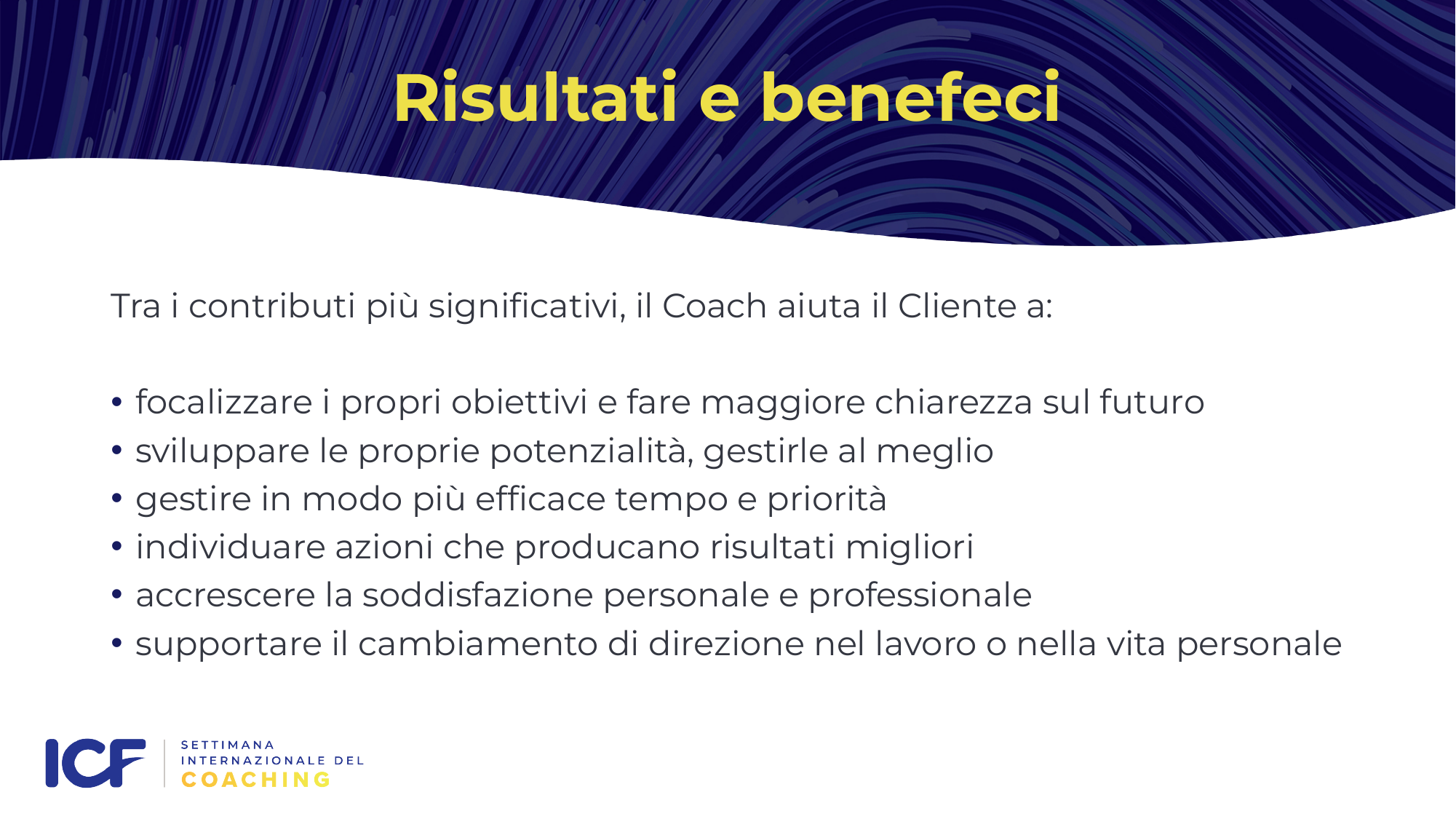

# Risultati e benefeci
Tra i contributi più significativi, il Coach aiuta il Cliente a:

focalizzare i propri obiettivi e fare maggiore chiarezza sul futuro
sviluppare le proprie potenzialità, gestirle al meglio
gestire in modo più efficace tempo e priorità
individuare azioni che producano risultati migliori
accrescere la soddisfazione personale e professionale
supportare il cambiamento di direzione nel lavoro o nella vita personale